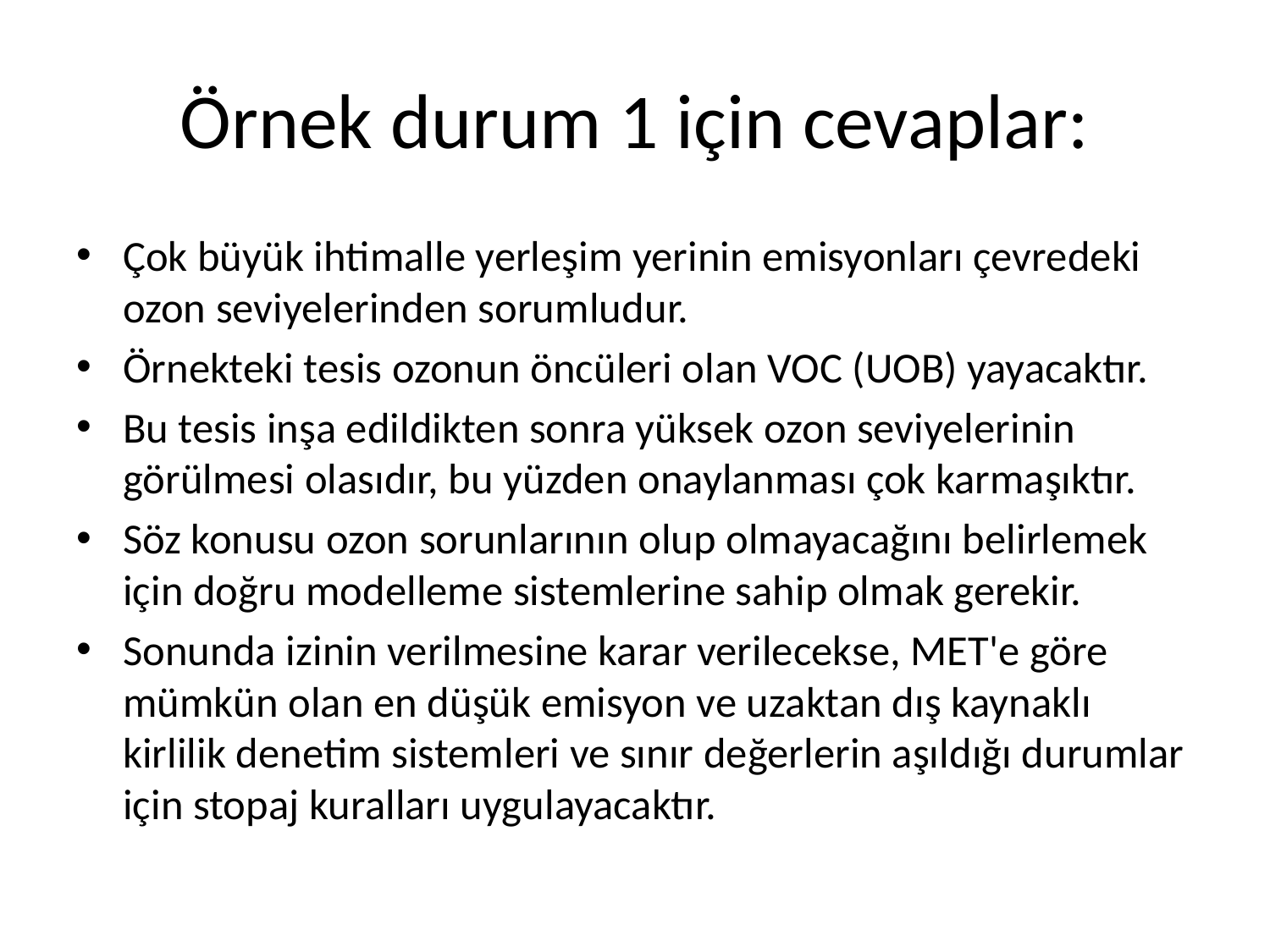

# Örnek durum 1 için cevaplar:
Çok büyük ihtimalle yerleşim yerinin emisyonları çevredeki ozon seviyelerinden sorumludur.
Örnekteki tesis ozonun öncüleri olan VOC (UOB) yayacaktır.
Bu tesis inşa edildikten sonra yüksek ozon seviyelerinin görülmesi olasıdır, bu yüzden onaylanması çok karmaşıktır.
Söz konusu ozon sorunlarının olup olmayacağını belirlemek için doğru modelleme sistemlerine sahip olmak gerekir.
Sonunda izinin verilmesine karar verilecekse, MET'e göre mümkün olan en düşük emisyon ve uzaktan dış kaynaklı kirlilik denetim sistemleri ve sınır değerlerin aşıldığı durumlar için stopaj kuralları uygulayacaktır.